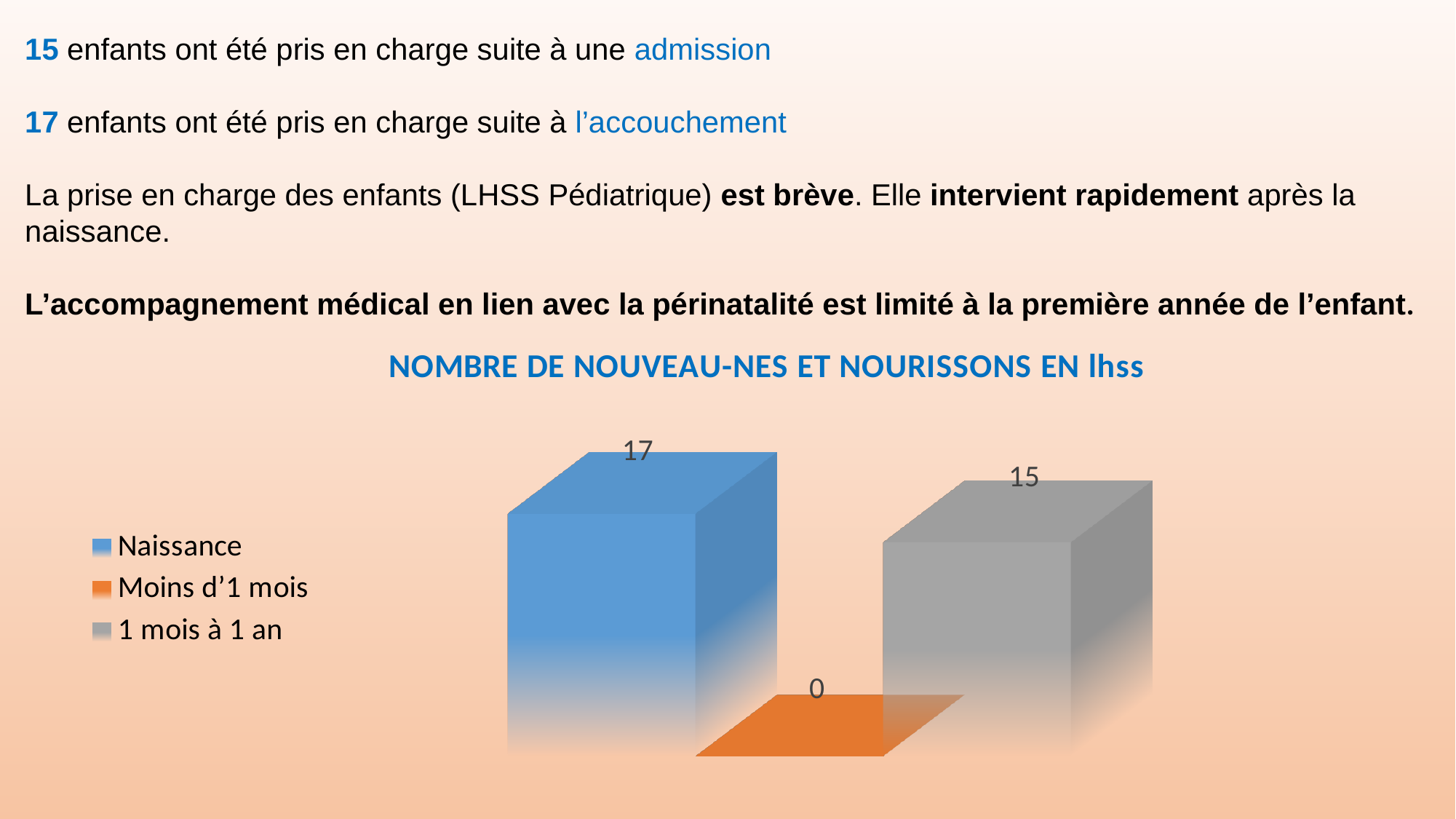

15 enfants ont été pris en charge suite à une admission

17 enfants ont été pris en charge suite à l’accouchement

La prise en charge des enfants (LHSS Pédiatrique) est brève. Elle intervient rapidement après la naissance.

L’accompagnement médical en lien avec la périnatalité est limité à la première année de l’enfant.

[unsupported chart]